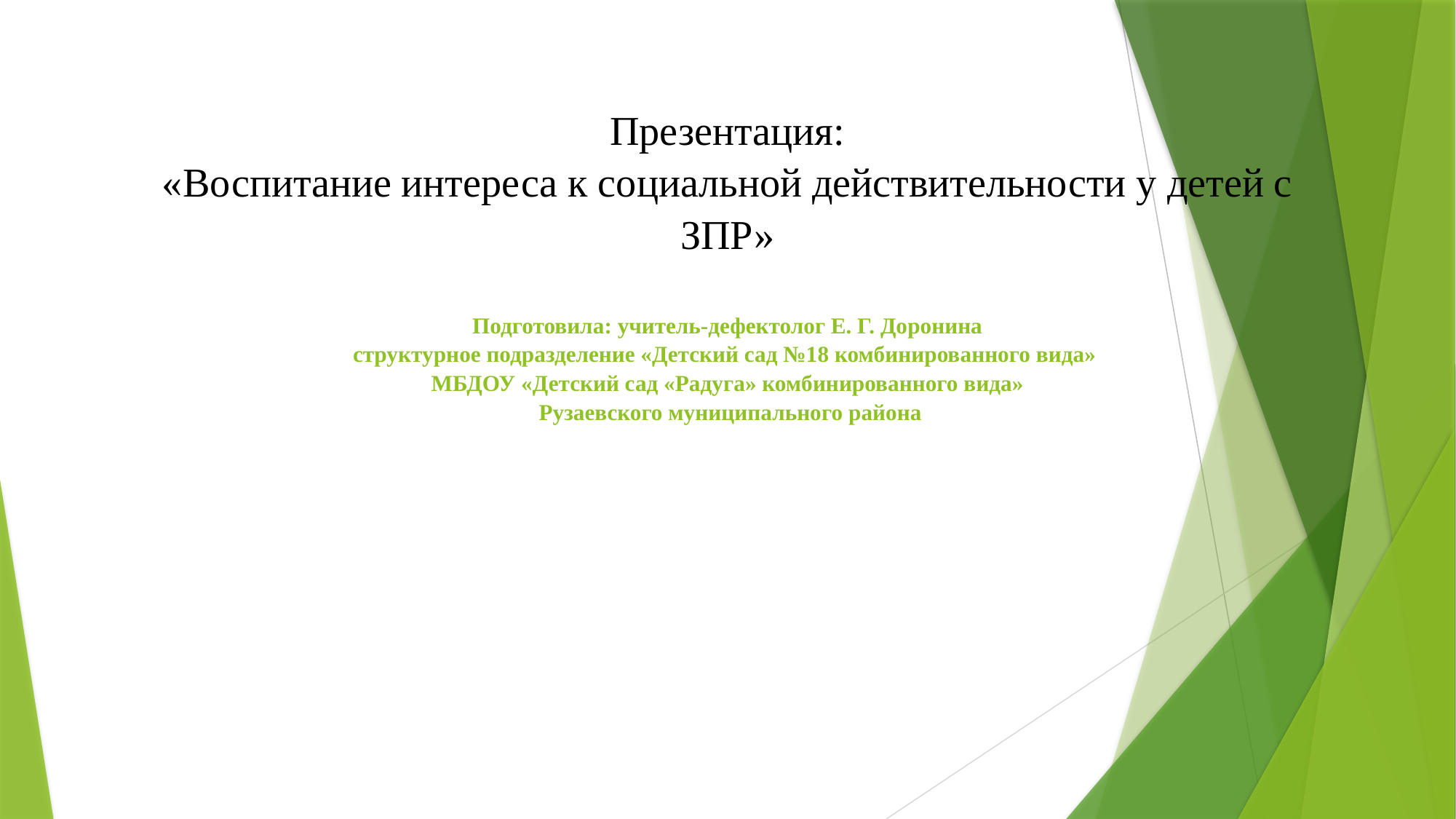

# Презентация: «Воспитание интереса к социальной действительности у детей с ЗПР» Подготовила: учитель-дефектолог Е. Г. Доронина структурное подразделение «Детский сад №18 комбинированного вида» МБДОУ «Детский сад «Радуга» комбинированного вида» Рузаевского муниципального района